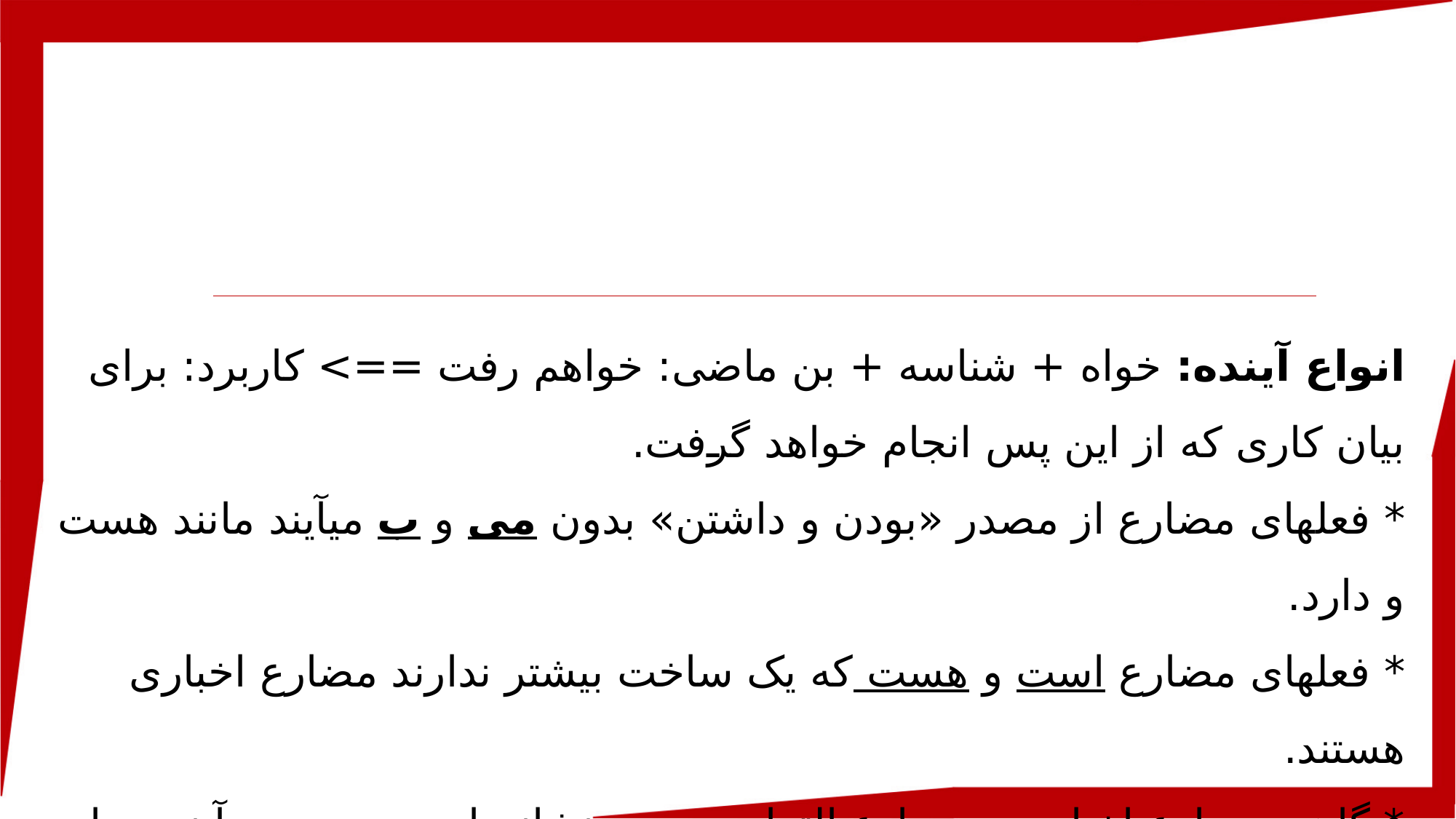

انواع آینده: خواه + شناسه + بن ماضی: خواهم رفت ==> کاربرد: برای بیان کاری که از این پس انجام خواهد گرفت.
* فعل­های مضارع از مصدر «بودن و داشتن» بدون می و ب می­آیند مانند هست و دارد.
* فعل­های مضارع است و هست که یک ساخت بیشتر ندارند مضارع اخباری هستند.
* گاهی مضارع اخباری و مضارع التزامی بدون نشانه­های می و ب می­آیند در این حالت نوع فعل با توجه به جمله و متن تعیین می­شود مثلاً: می­توان این مسئله را حل کنم. ==> حل بکنم (مضارع التزامی)